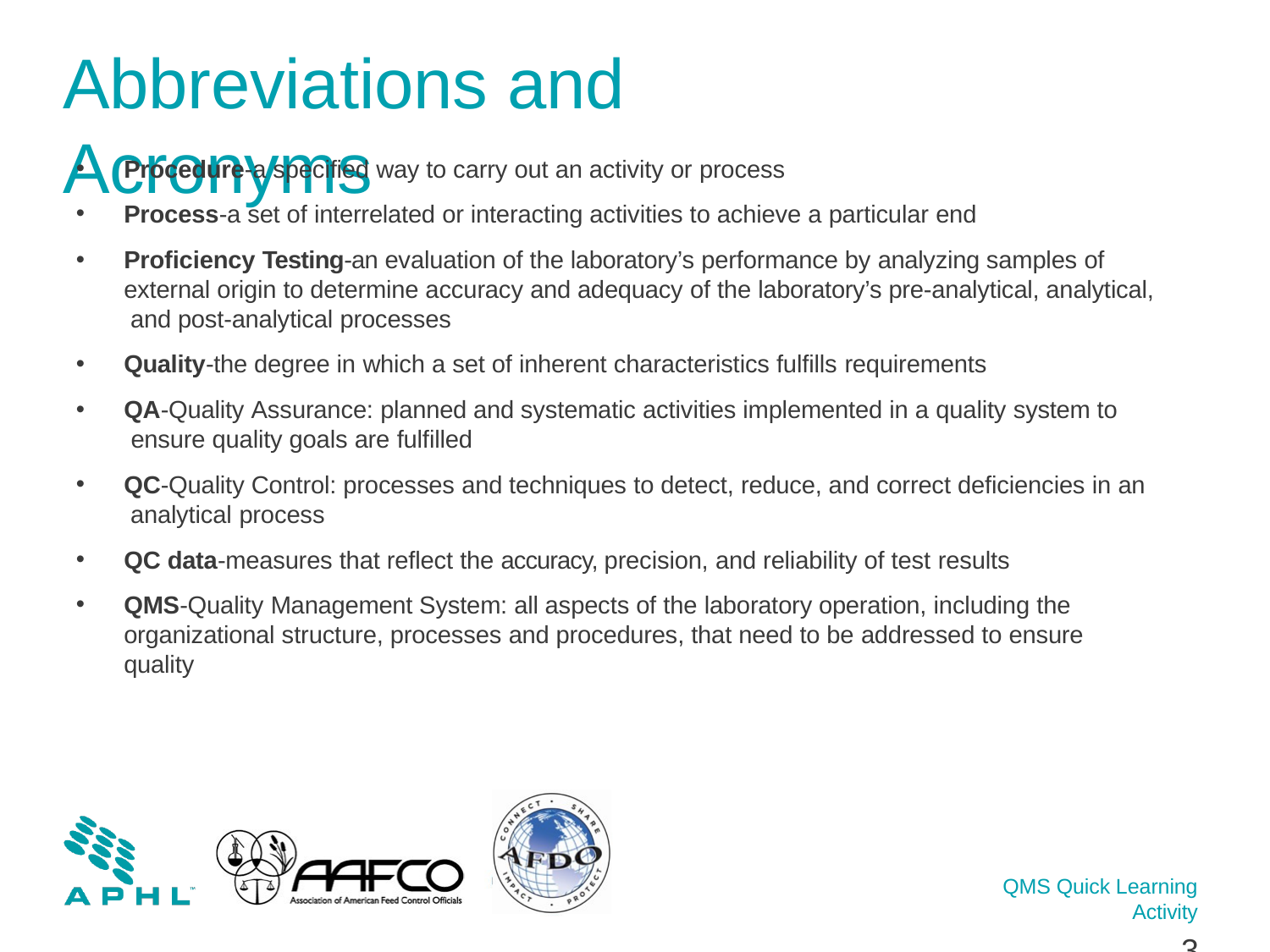

# Abbreviations and Acronyms
Procedure-a specified way to carry out an activity or process
Process-a set of interrelated or interacting activities to achieve a particular end
Proficiency Testing-an evaluation of the laboratory’s performance by analyzing samples of  external origin to determine accuracy and adequacy of the laboratory’s pre-analytical, analytical,  and post-analytical processes
Quality-the degree in which a set of inherent characteristics fulfills requirements
QA-Quality Assurance: planned and systematic activities implemented in a quality system to  ensure quality goals are fulfilled
QC-Quality Control: processes and techniques to detect, reduce, and correct deficiencies in an  analytical process
QC data-measures that reflect the accuracy, precision, and reliability of test results
QMS-Quality Management System: all aspects of the laboratory operation, including the  organizational structure, processes and procedures, that need to be addressed to ensure quality

QMS Quick Learning Activity
3